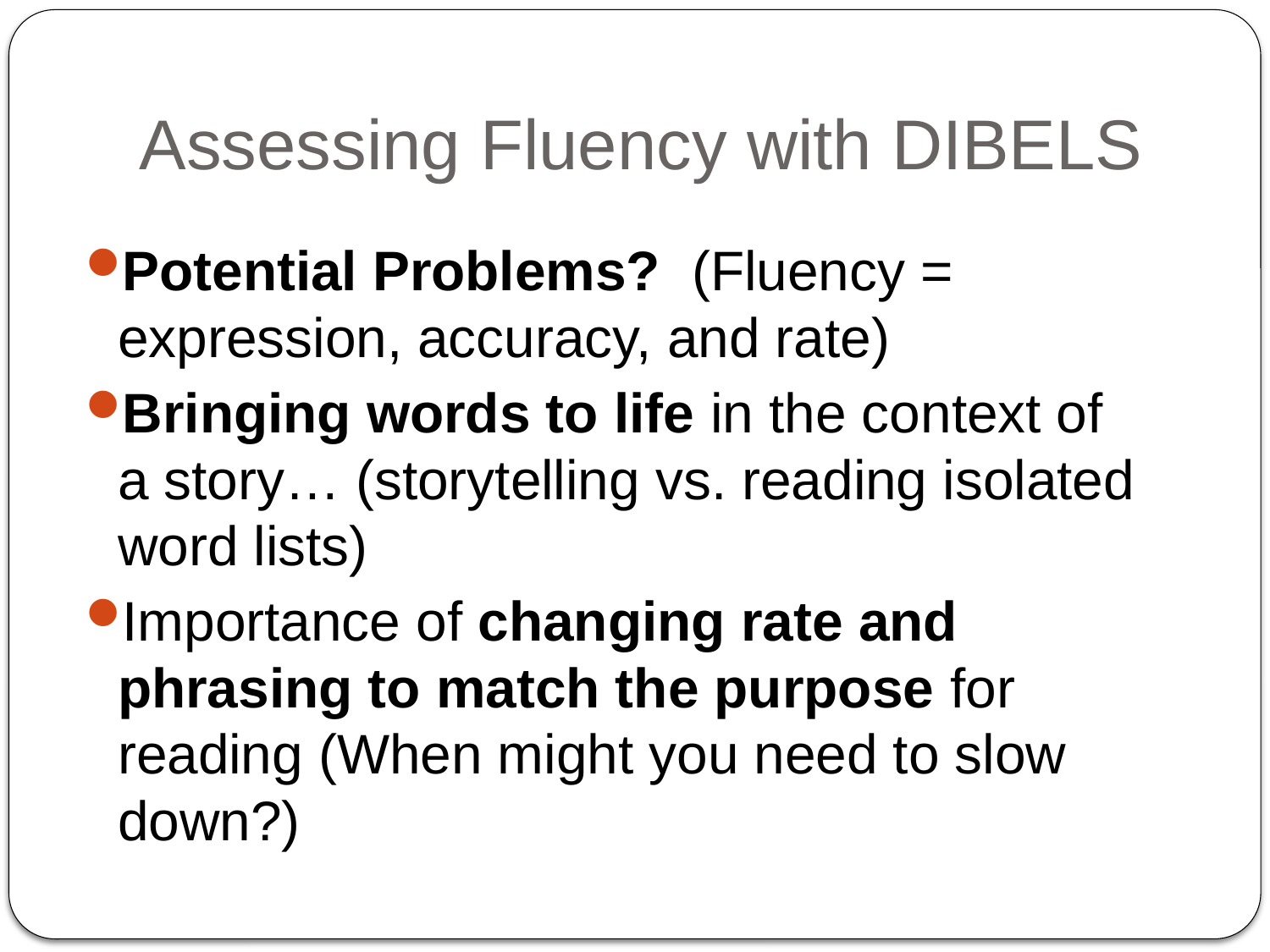

# Assessing Fluency with DIBELS
Potential Problems?  (Fluency = expression, accuracy, and rate)
Bringing words to life in the context of a story… (storytelling vs. reading isolated word lists)
Importance of changing rate and phrasing to match the purpose for reading (When might you need to slow down?)